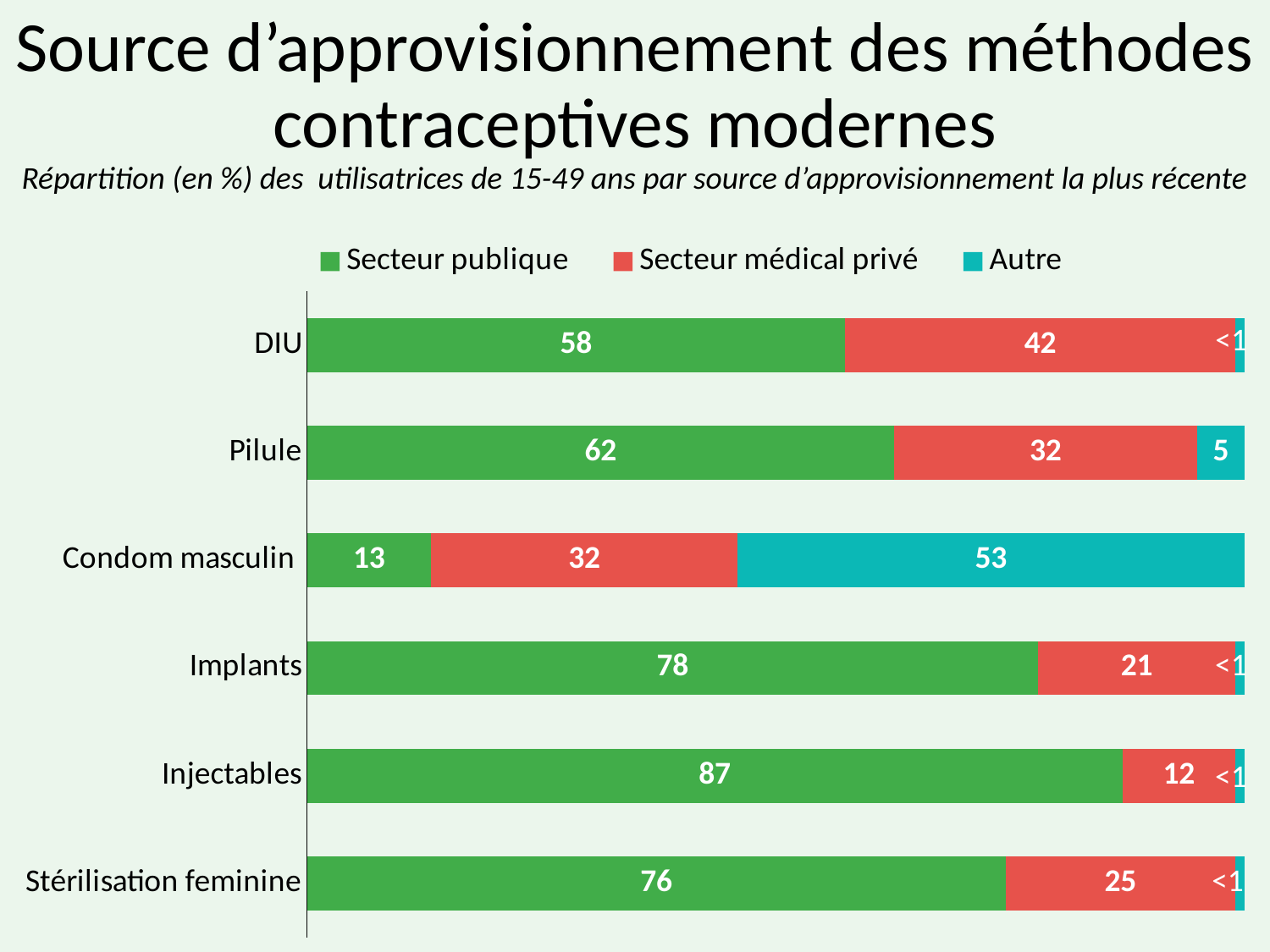

# Source d’approvisionnement des méthodes contraceptives modernes
Répartition (en %) des  utilisatrices de 15-49 ans par source d’approvisionnement la plus récente

### Chart

| Category | Secteur publique | Secteur médical privé | Autre |
|---|---|---|---|
| Stérilisation feminine | 76.0 | 25.0 | 1.0 |
| Injectables | 87.0 | 12.0 | 1.0 |
| Implants | 78.0 | 21.0 | 1.0 |
| Condom masculin  | 13.0 | 32.0 | 53.0 |
| Pilule | 62.0 | 32.0 | 5.0 |
| DIU | 58.0 | 42.0 | 1.0 |